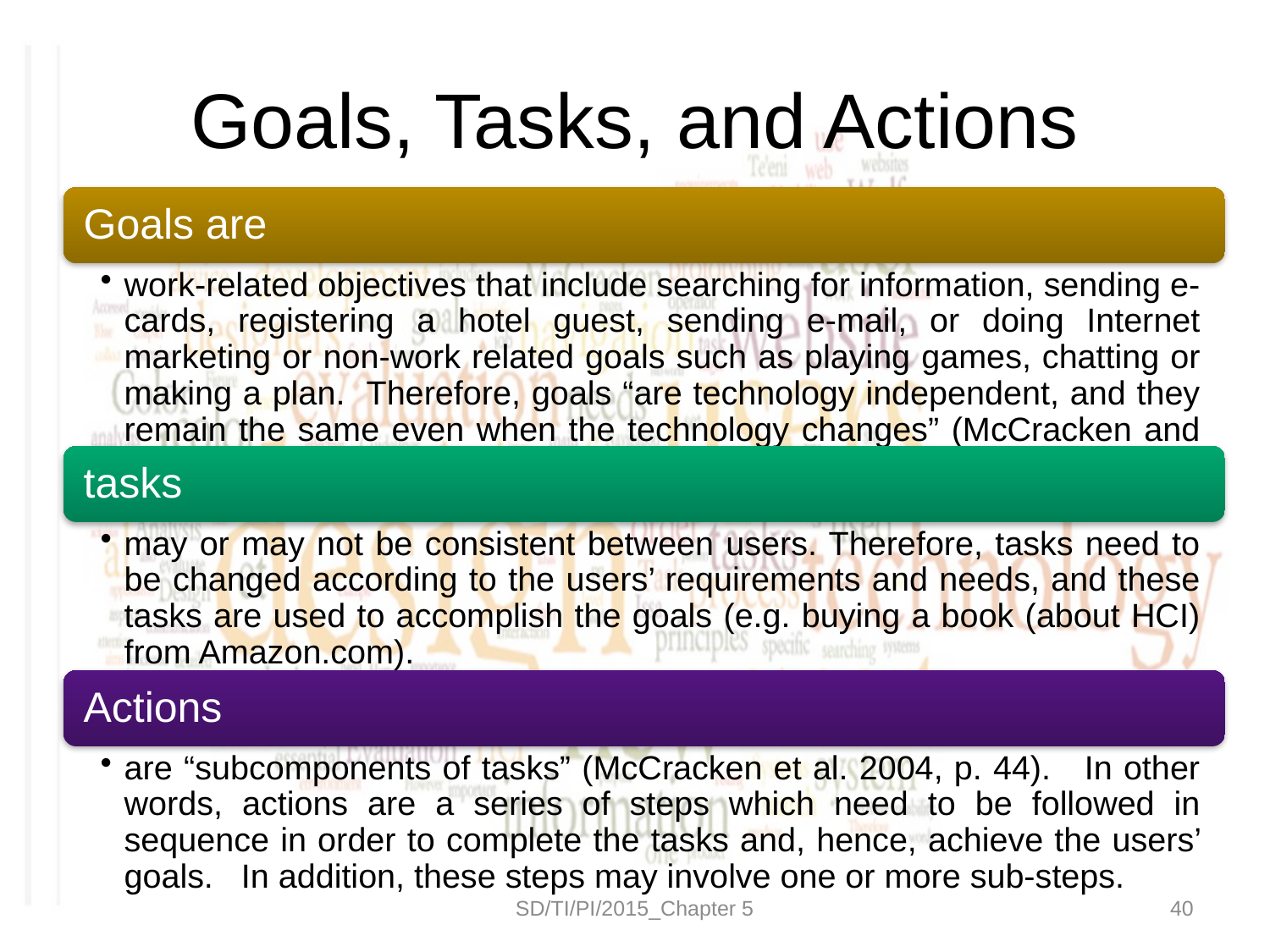

# Goals, Tasks, and Actions
Goals are
work-related objectives that include searching for information, sending e-cards, registering a hotel guest, sending e-mail, or doing Internet marketing or non-work related goals such as playing games, chatting or making a plan.  Therefore, goals “are technology independent, and they remain the same even when the technology changes” (McCracken and Wolfe 2004, p. 44).
tasks
may or may not be consistent between users. Therefore, tasks need to be changed according to the users’ requirements and needs, and these tasks are used to accomplish the goals (e.g. buying a book (about HCI) from Amazon.com).
Actions
are “subcomponents of tasks” (McCracken et al. 2004, p. 44).   In other words, actions are a series of steps which need to be followed in sequence in order to complete the tasks and, hence, achieve the users’ goals.   In addition, these steps may involve one or more sub-steps.
SD/TI/PI/2015_Chapter 5
40